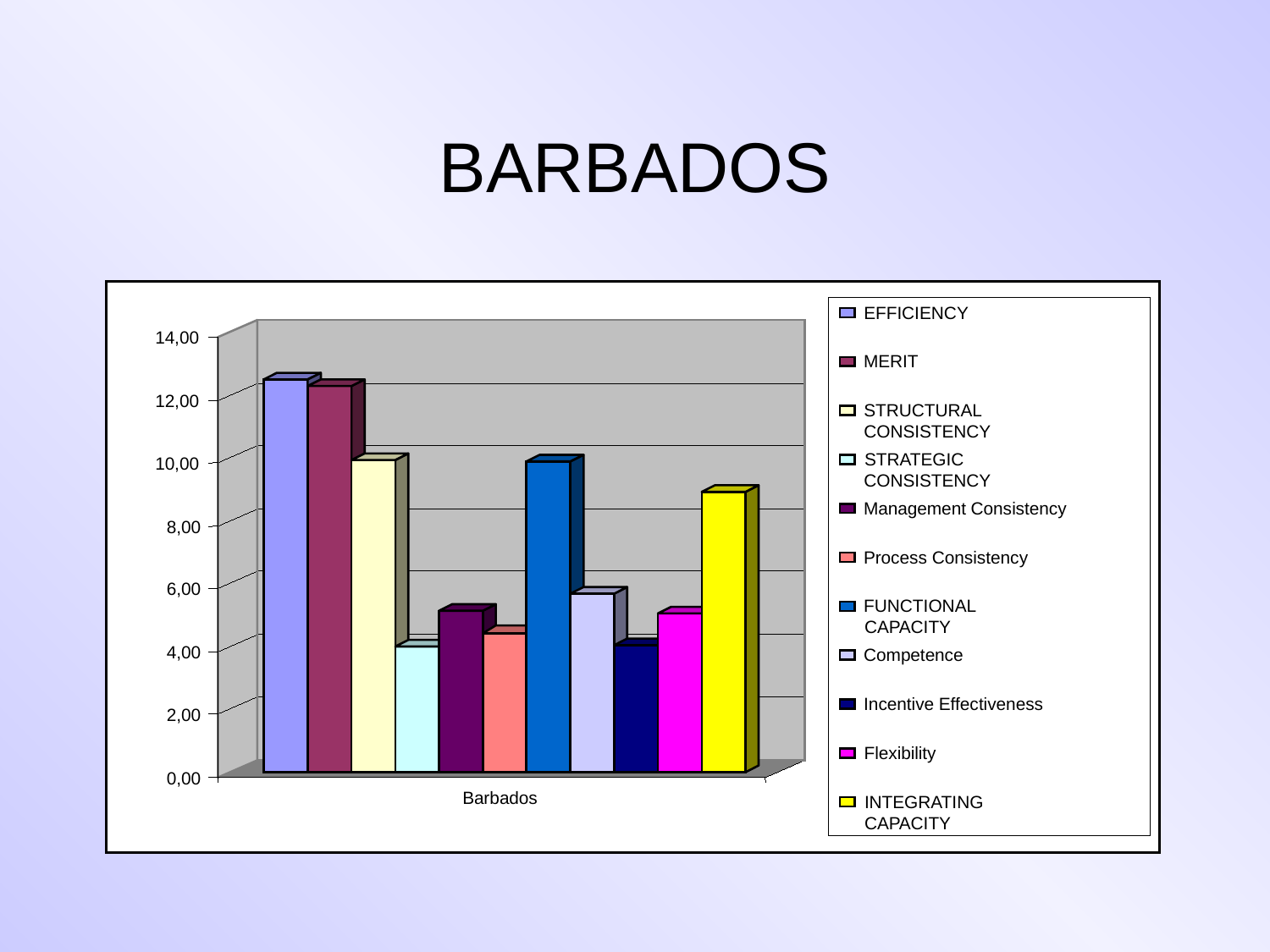

# BARBADOS

EFFICIENCY

14,00

MERIT

12,00
STRUCTURAL

CONSISTENCY

STRATEGIC
10,00

CONSISTENCY

Management Consistency

8,00

Process Consistency

6,00

FUNCTIONAL

CAPACITY

4,00
Competence

Incentive Effectiveness

2,00

Flexibility

0,00

Barbados
INTEGRATING

CAPACITY